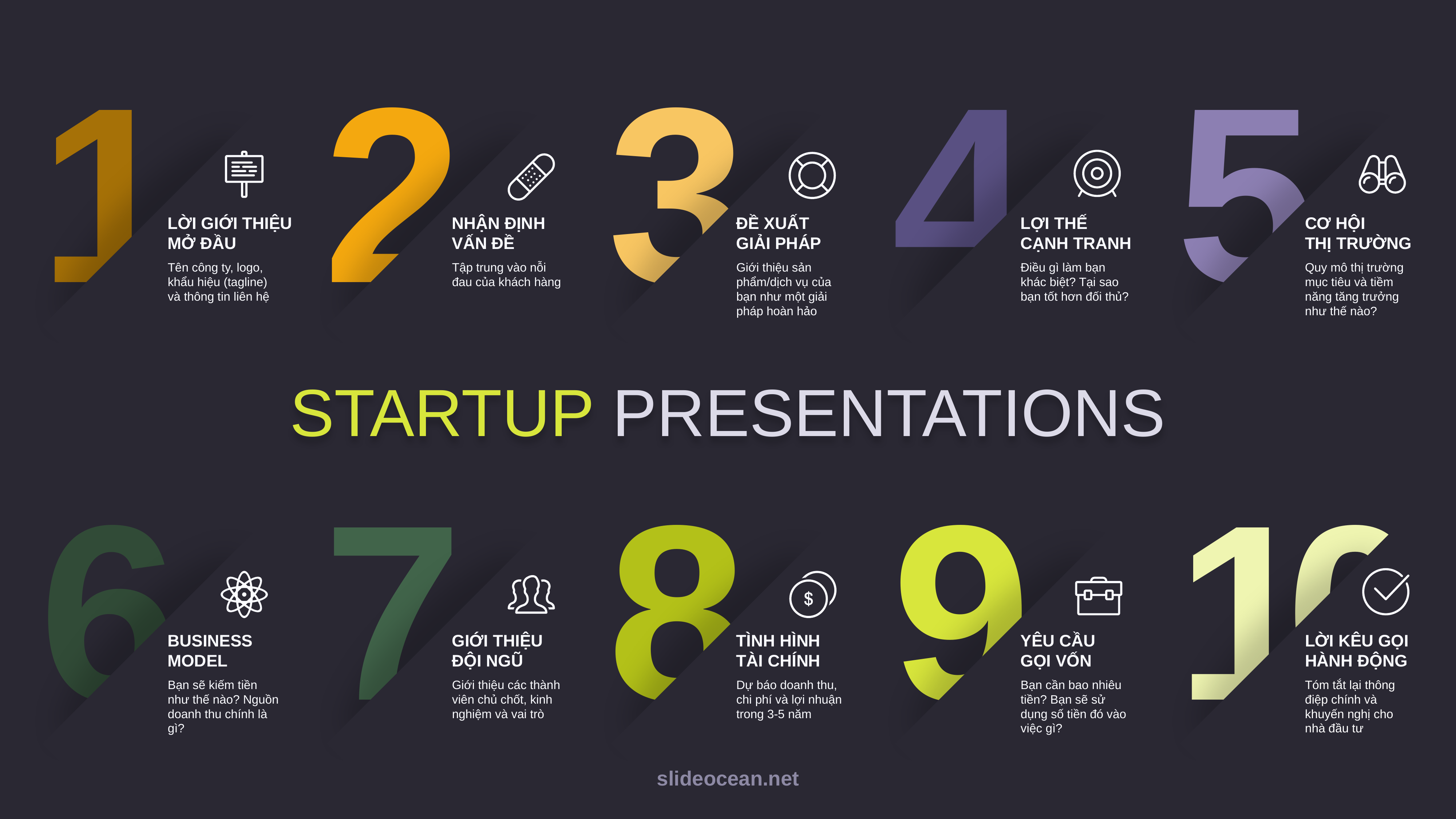

1
2
3
4
5

LỜI GIỚI THIỆU
MỞ ĐẦU
NHẬN ĐỊNH
VẤN ĐỀ
ĐỀ XUẤT
GIẢI PHÁP
LỢI THẾ
CẠNH TRANH
CƠ HỘI
THỊ TRƯỜNG
Tên công ty, logo, khẩu hiệu (tagline) và thông tin liên hệ
Tập trung vào nỗi đau của khách hàng
Giới thiệu sản phẩm/dịch vụ của bạn như một giải pháp hoàn hảo
Điều gì làm bạn khác biệt? Tại sao bạn tốt hơn đối thủ?
Quy mô thị trường mục tiêu và tiềm năng tăng trưởng như thế nào?
STARTUP PRESENTATIONS
6
7
8
9
1
0

BUSINESS
MODEL
GIỚI THIỆU
ĐỘI NGŨ
TÌNH HÌNH
TÀI CHÍNH
YÊU CẦU
GỌI VỐN
LỜI KÊU GỌI
HÀNH ĐỘNG
Bạn sẽ kiếm tiền như thế nào? Nguồn doanh thu chính là gì?
Giới thiệu các thành viên chủ chốt, kinh nghiệm và vai trò
Dự báo doanh thu, chi phí và lợi nhuận trong 3-5 năm
Bạn cần bao nhiêu tiền? Bạn sẽ sử dụng số tiền đó vào việc gì?
Tóm tắt lại thông điệp chính và khuyến nghị cho nhà đầu tư
slideocean.net